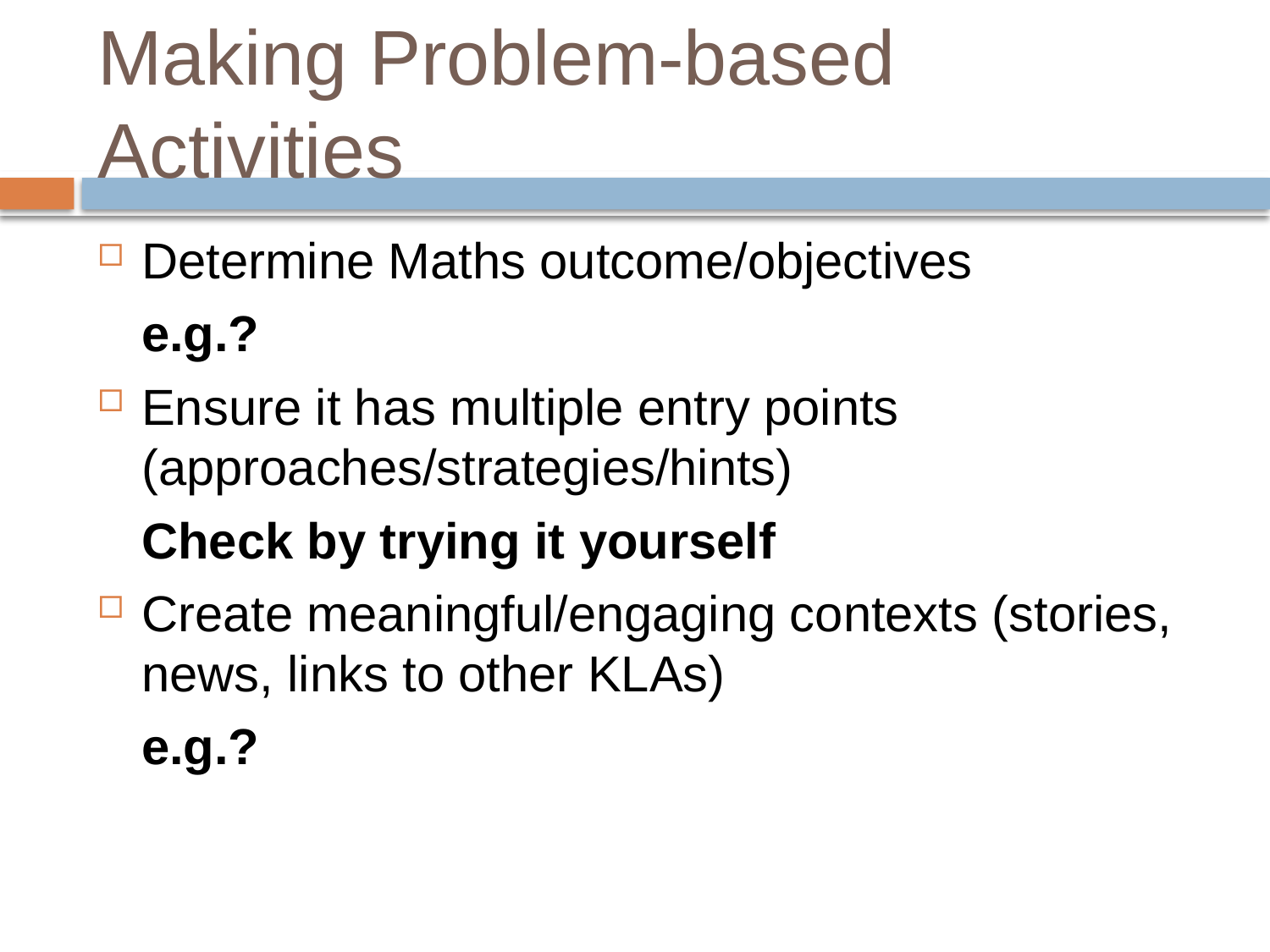

# Making Problem-based Activities
Determine Maths outcome/objectives
					e.g.?
Ensure it has multiple entry points (approaches/strategies/hints)
					Check by trying it yourself
Create meaningful/engaging contexts (stories, news, links to other KLAs)
					e.g.?